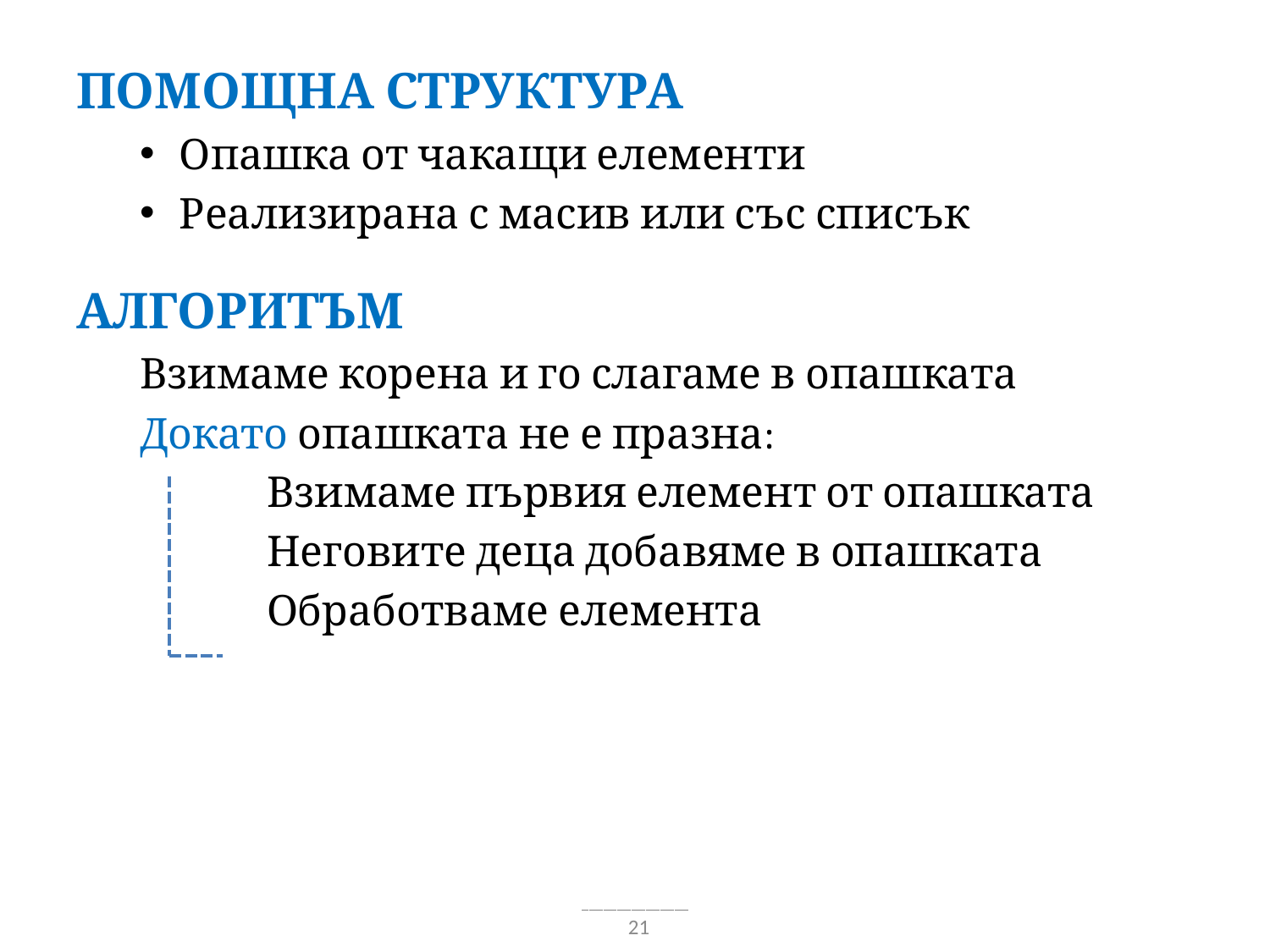

Помощна структура
Опашка от чакащи елементи
Реализирана с масив или със списък
Алгоритъм
Взимаме корена и го слагаме в опашката
Докато опашката не е празна:
	Взимаме първия елемент от опашката
	Неговите деца добавяме в опашката
	Обработваме елемента
21